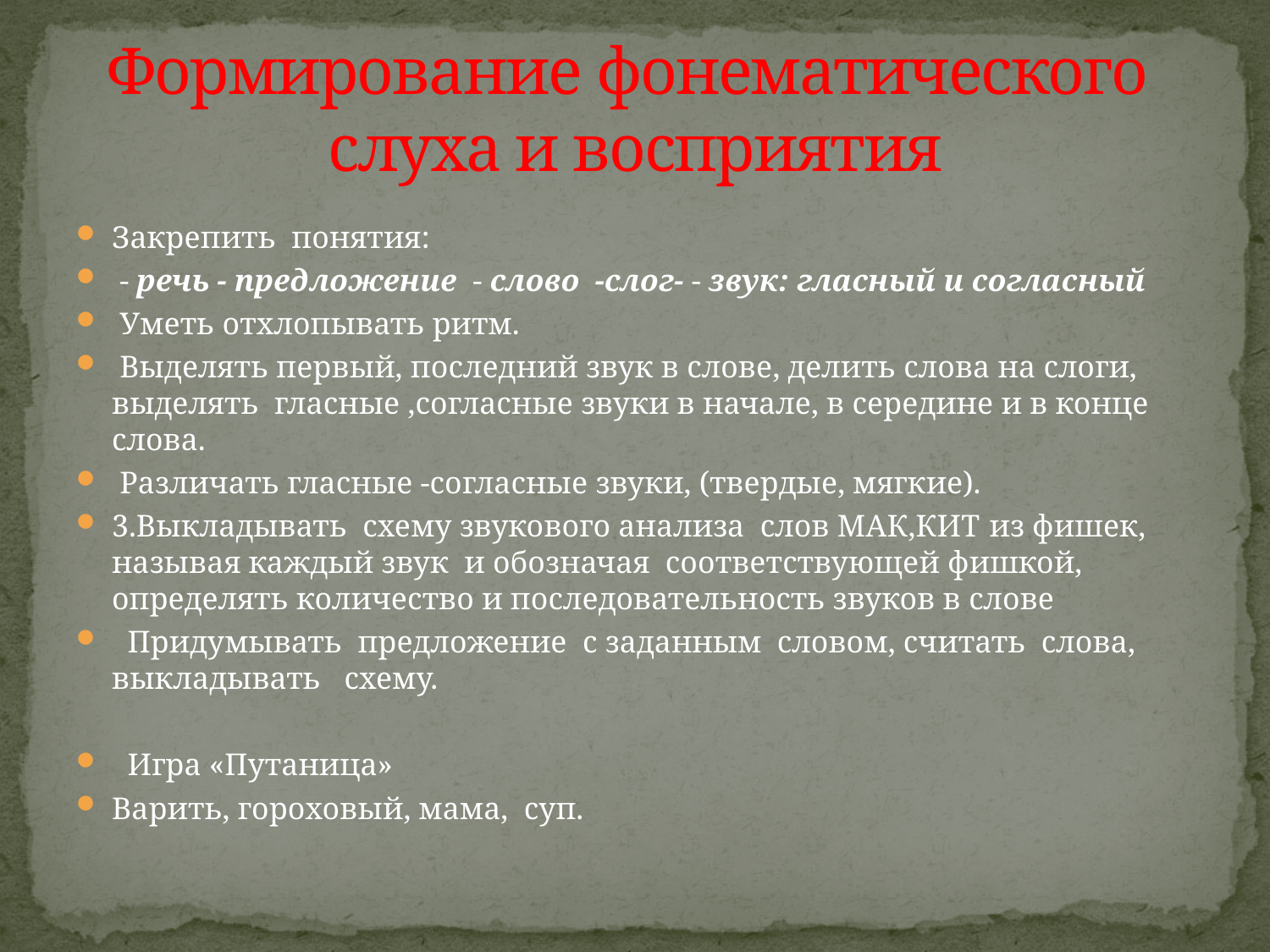

# Формирование фонематического слуха и восприятия
Закрепить  понятия:
 - речь - предложение  - слово  -слог- - звук: гласный и согласный
 Уметь отхлопывать ритм.
 Выделять первый, последний звук в слове, делить слова на слоги, выделять  гласные ,согласные звуки в начале, в середине и в конце слова.
 Различать гласные -согласные звуки, (твердые, мягкие).
3.Выкладывать  схему звукового анализа  слов МАК,КИТ из фишек,  называя каждый звук  и обозначая  соответствующей фишкой, определять количество и последовательность звуков в слове
  Придумывать  предложение  с заданным  словом, считать  слова, выкладывать   схему.

  Игра «Путаница»
Варить, гороховый, мама,  суп.